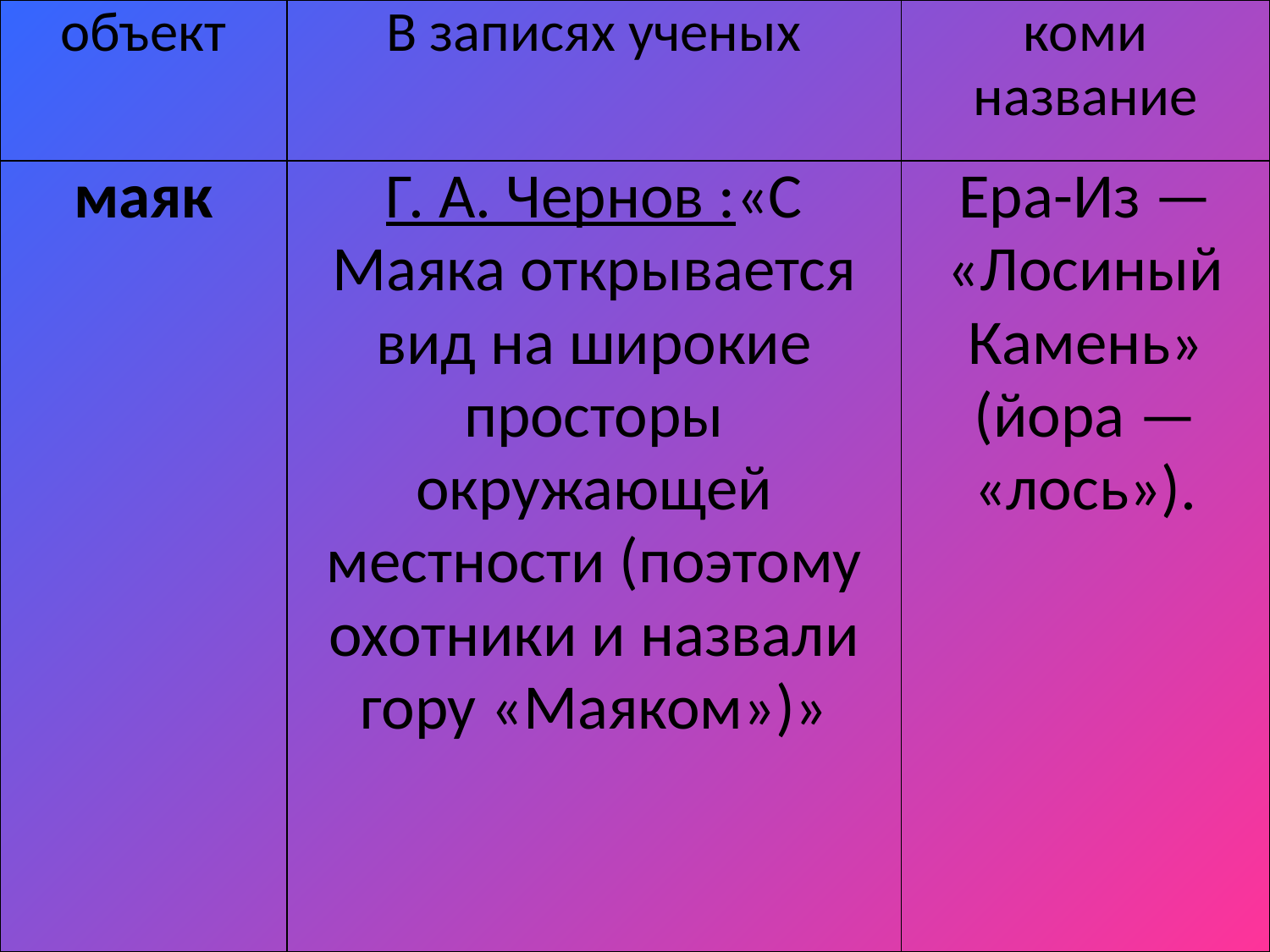

| объект | В записях ученых | коми название |
| --- | --- | --- |
| маяк | Г. А. Чернов :«С Маяка открывается вид на широкие просторы окружающей местности (поэтому охотники и назвали гору «Маяком»)» | Ера-Из — «Лосиный Камень» (йора — «лось»). |